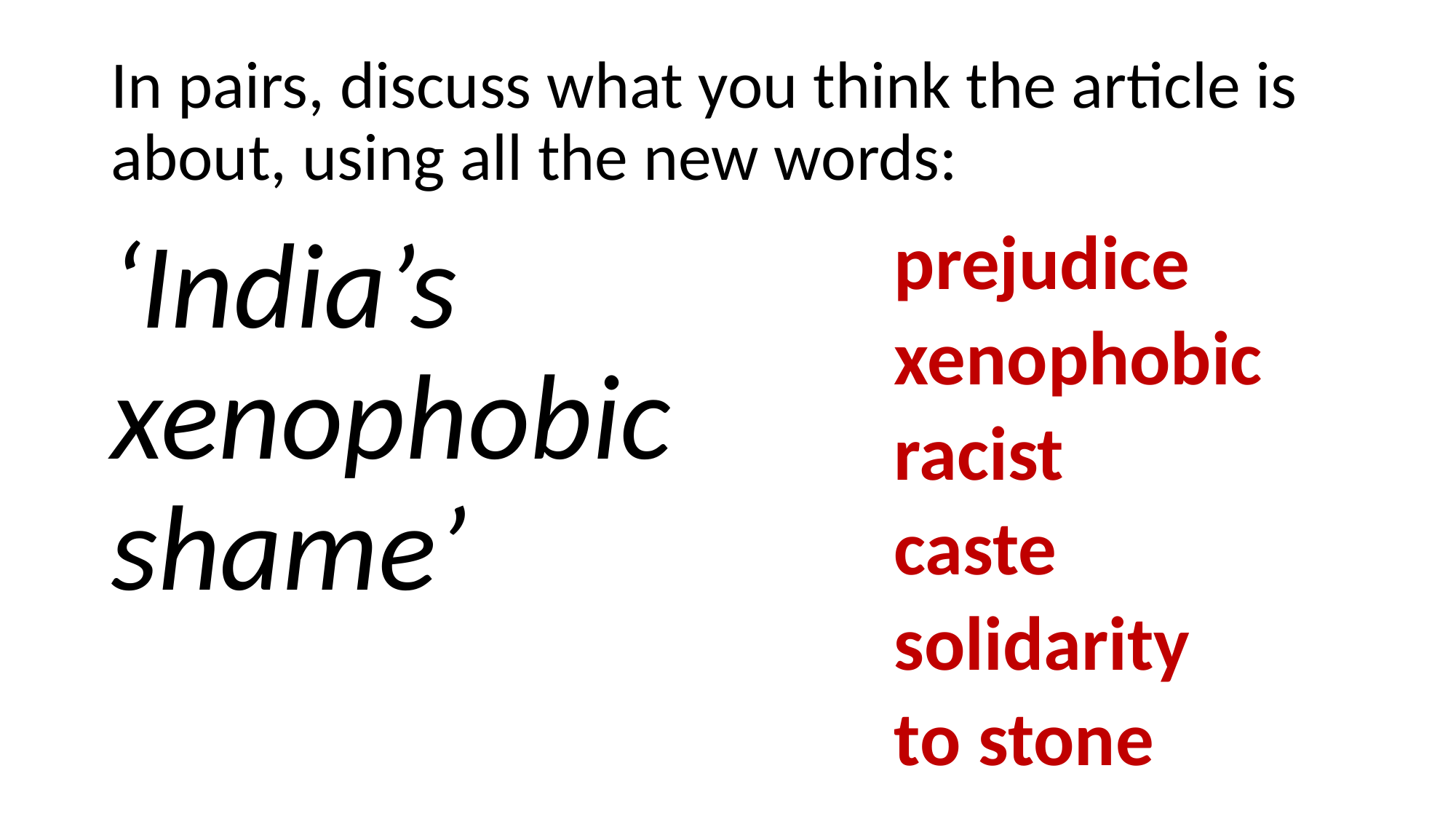

# In pairs, discuss what you think the article is about, using all the new words:
prejudice
xenophobic
racist
caste
solidarity
to stone
‘India’s xenophobic shame’